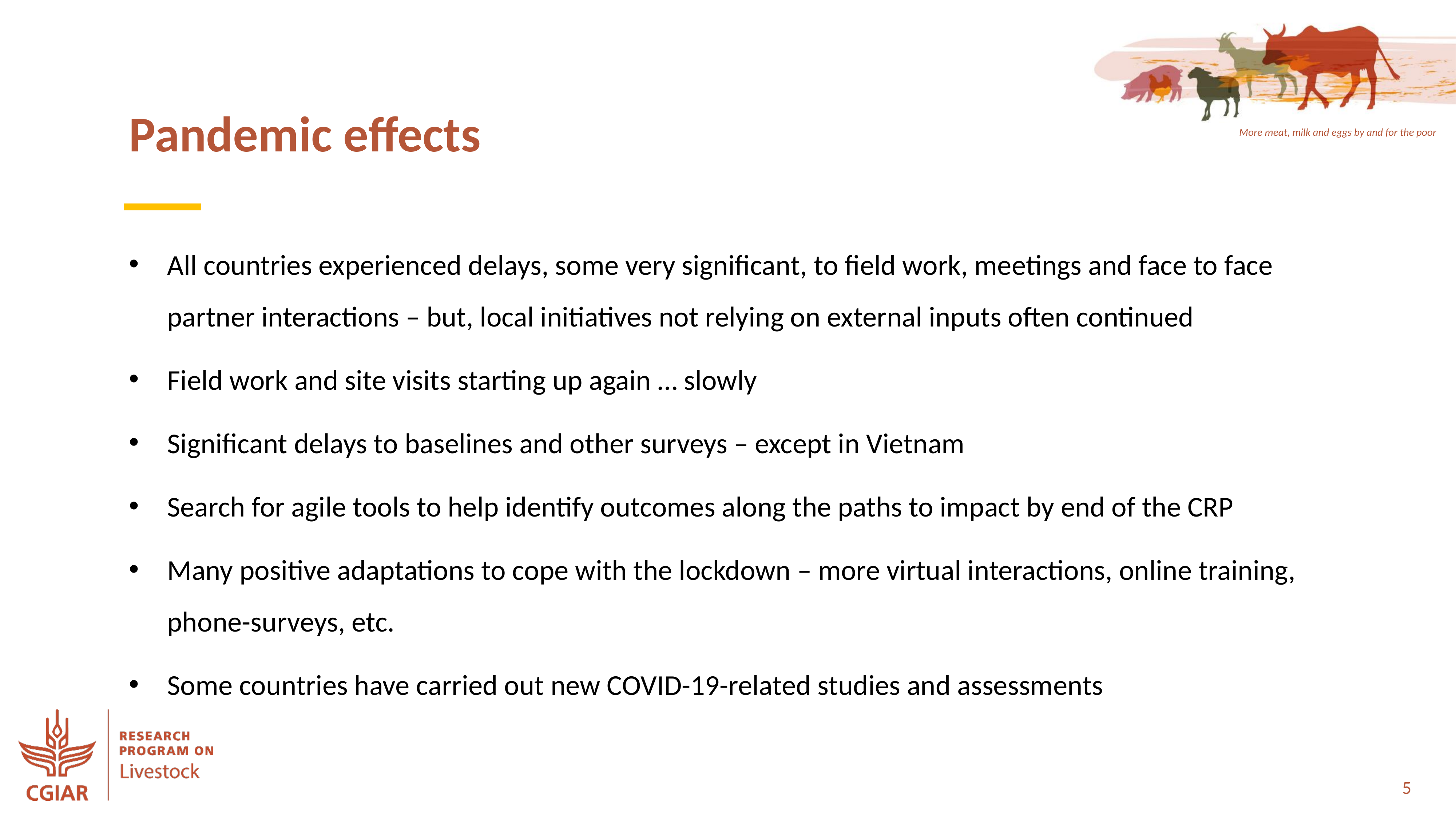

Pandemic effects
All countries experienced delays, some very significant, to field work, meetings and face to face partner interactions – but, local initiatives not relying on external inputs often continued
Field work and site visits starting up again … slowly
Significant delays to baselines and other surveys – except in Vietnam
Search for agile tools to help identify outcomes along the paths to impact by end of the CRP
Many positive adaptations to cope with the lockdown – more virtual interactions, online training, phone-surveys, etc.
Some countries have carried out new COVID-19-related studies and assessments